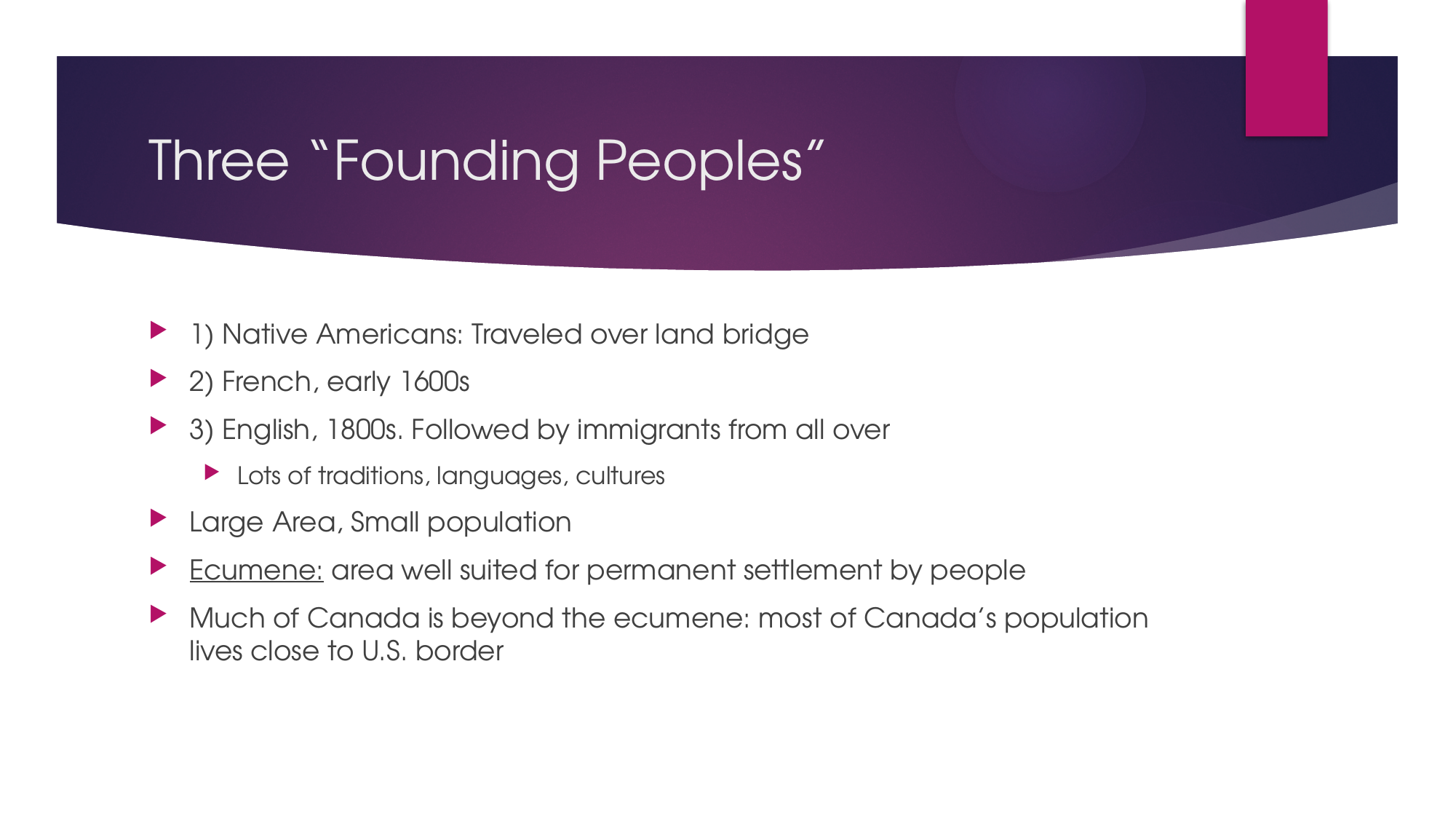

# Three “Founding Peoples”
1) Native Americans: Traveled over land bridge
2) French, early 1600s
3) English, 1800s. Followed by immigrants from all over
Lots of traditions, languages, cultures
Large Area, Small population
Ecumene: area well suited for permanent settlement by people
Much of Canada is beyond the ecumene: most of Canada’s population lives close to U.S. border